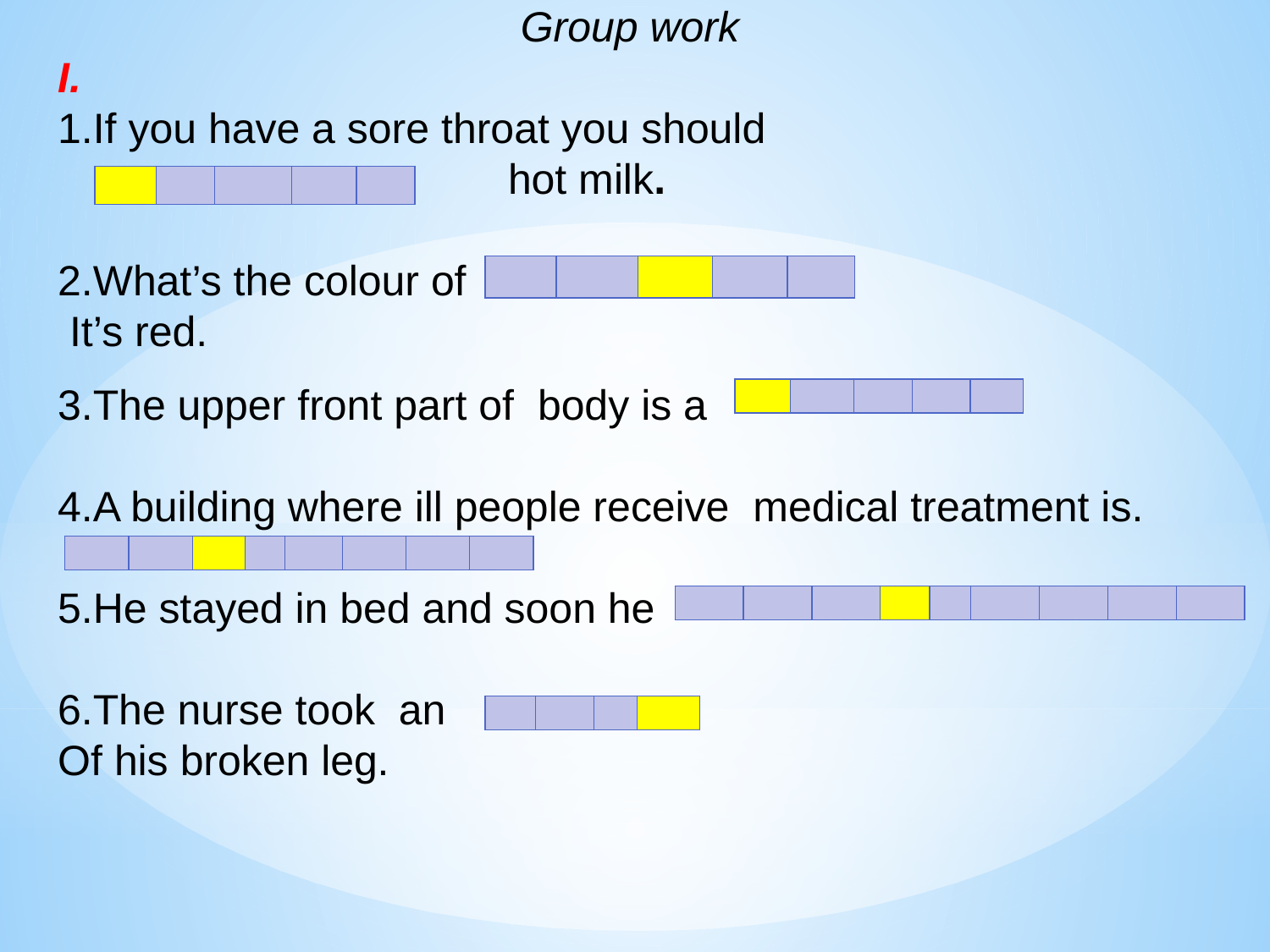

Group work
I.
1.If you have a sore throat you should
                                      hot milk.

2.What’s the colour of
 It’s red.

3.The upper front part of  body is a

4.A building where ill people receive  medical treatment is.

5.He stayed in bed and soon he

6.The nurse took  an
Of his broken leg.

|  |  |  |  |  |
| --- | --- | --- | --- | --- |
|  |  |  |  |  |
| --- | --- | --- | --- | --- |
|  |  |  |  |  |
| --- | --- | --- | --- | --- |
|  |  |  |  |  |  |  |  |
| --- | --- | --- | --- | --- | --- | --- | --- |
|  |  |  |  |  |  |  |  |  |
| --- | --- | --- | --- | --- | --- | --- | --- | --- |
|  |  |  |  |
| --- | --- | --- | --- |